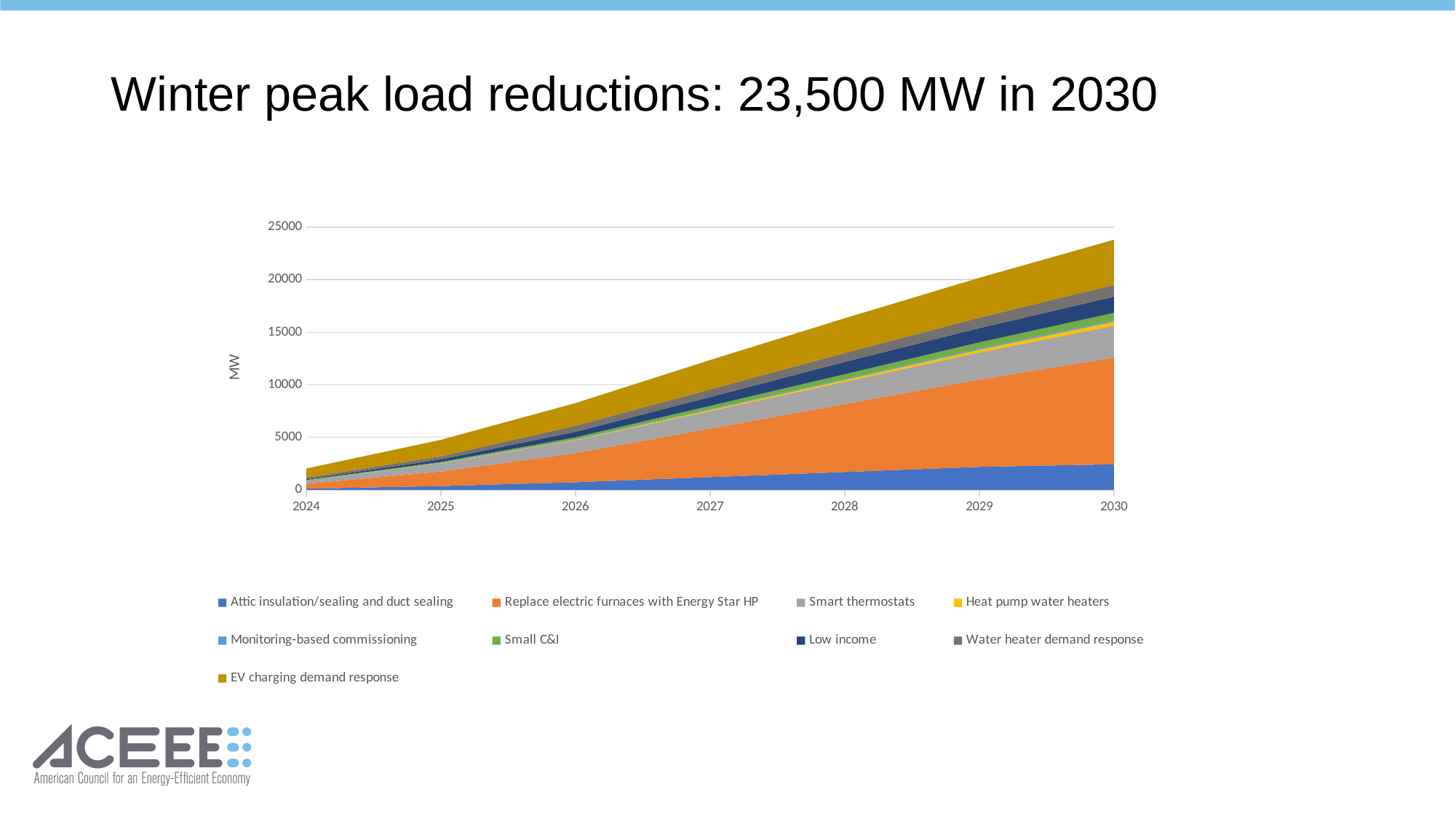

# Winter peak load reductions: 23,500 MW in 2030

### Chart

| Category | Attic insulation/sealing and duct sealing | Replace electric furnaces with Energy Star HP | Smart thermostats | Heat pump water heaters | Monitoring-based commissioning  | Small C&I | Low income | Water heater demand response | EV charging demand response |
|---|---|---|---|---|---|---|---|---|---|
| 2024 | 121.76452910631659 | 461.55407999999994 | 302.9064181043479 | 6.848072369230769 | 18.508557753328613 | 30.514001251085386 | 67.52510858424152 | 144.958374 | 874.0340267749998 |
| 2025 | 365.2935873189498 | 1384.6622399999999 | 757.2660452608698 | 23.968253292307693 | 35.961044231478816 | 90.18234442069723 | 245.01162284140148 | 289.916748 | 1565.9621540062494 |
| 2026 | 730.5871746378996 | 2769.3244799999998 | 1211.6256724173916 | 54.78457895384615 | 53.5806597704696 | 177.71403077094965 | 531.9678096105536 | 576.905044 | 2149.1939249899992 |
| 2027 | 1217.645291063166 | 4615.5408 | 1665.9852995739134 | 102.72108553846152 | 71.2913668620761 | 322.6470321757579 | 839.3460700614584 | 717.4707399999999 | 2798.5361450812493 |
| 2028 | 1704.7034074884323 | 6461.757119999999 | 2120.344926730435 | 171.20180923076921 | 89.09833185944856 | 460.75188270211487 | 1166.9888376890801 | 856.5722099999999 | 3294.3645133874993 |
| 2029 | 2191.7615239136985 | 8307.97344 | 2574.704553886957 | 263.6507862153846 | 107.00164737559868 | 592.3711285173364 | 1350.7294716857295 | 994.2094539999998 | 3790.192881693749 |
| 2030 | 2435.2905821263316 | 10154.18976 | 3029.064181043479 | 383.49205267692304 | 125.00172463859822 | 717.8301915782597 | 1532.3150398322564 | 1130.3824719999998 | 4286.021249999998 |